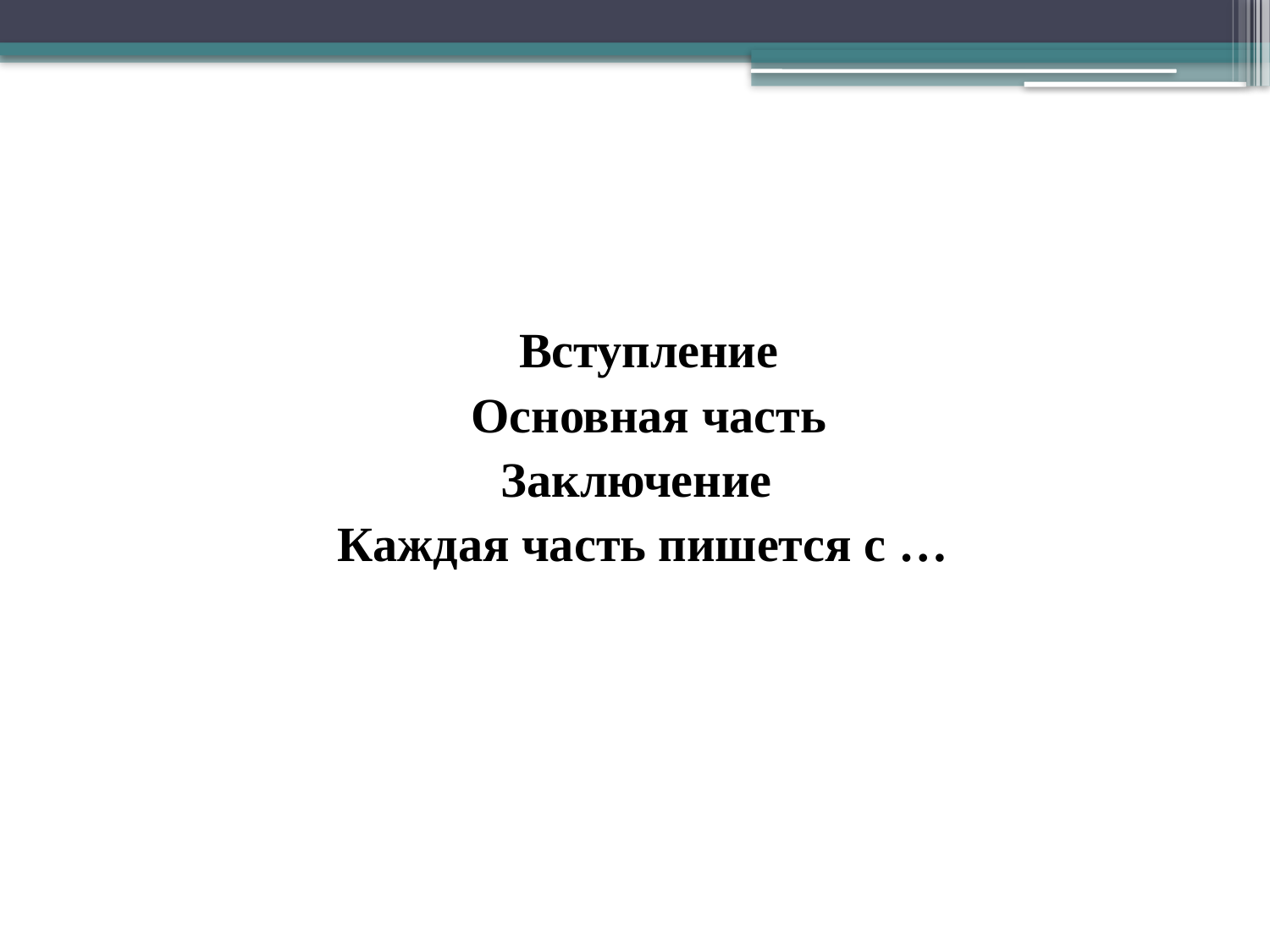

Вступление
 Основная часть
Заключение
Каждая часть пишется с …